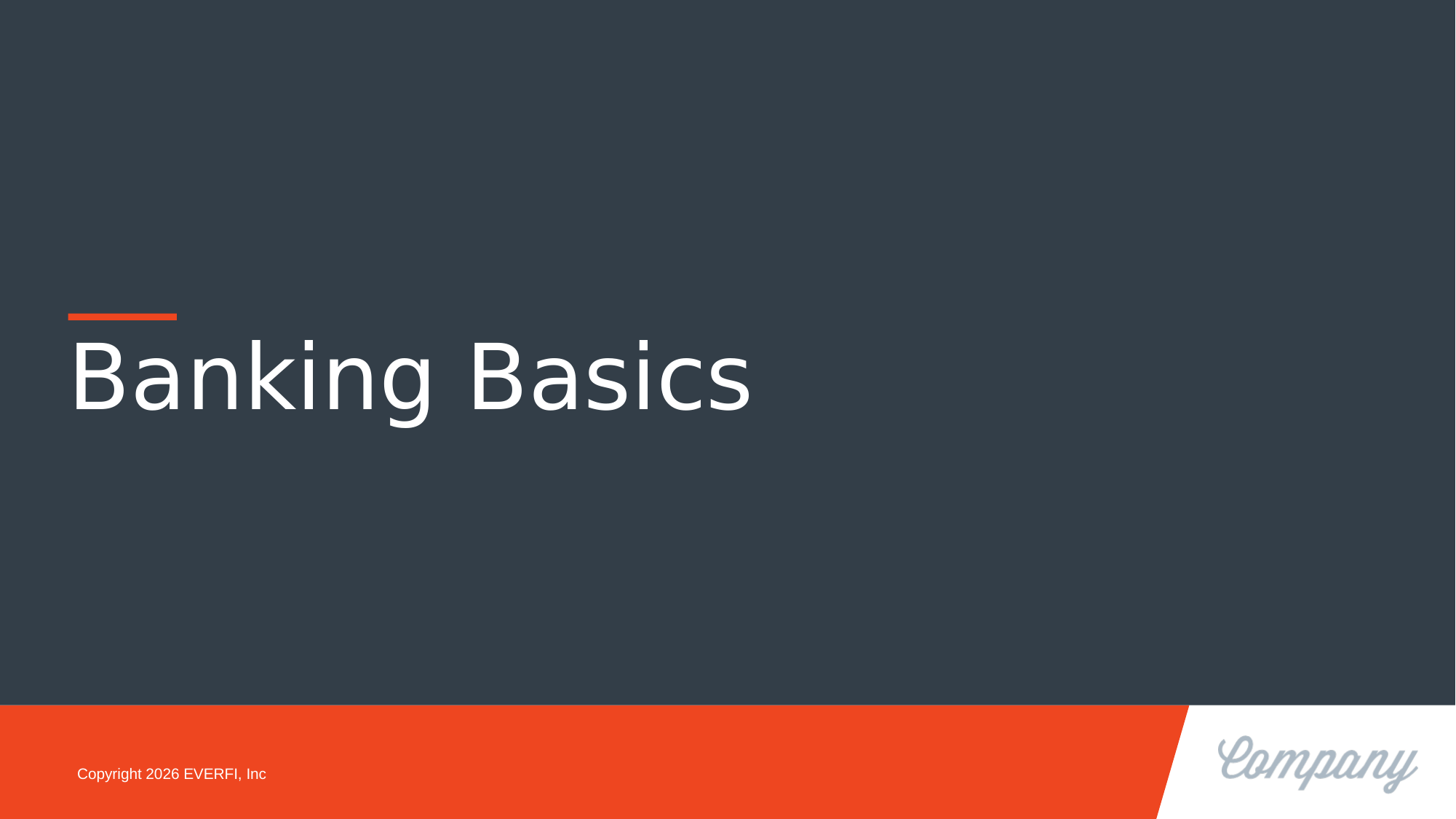

# Banking Basics
Copyright 2026 EVERFI, Inc